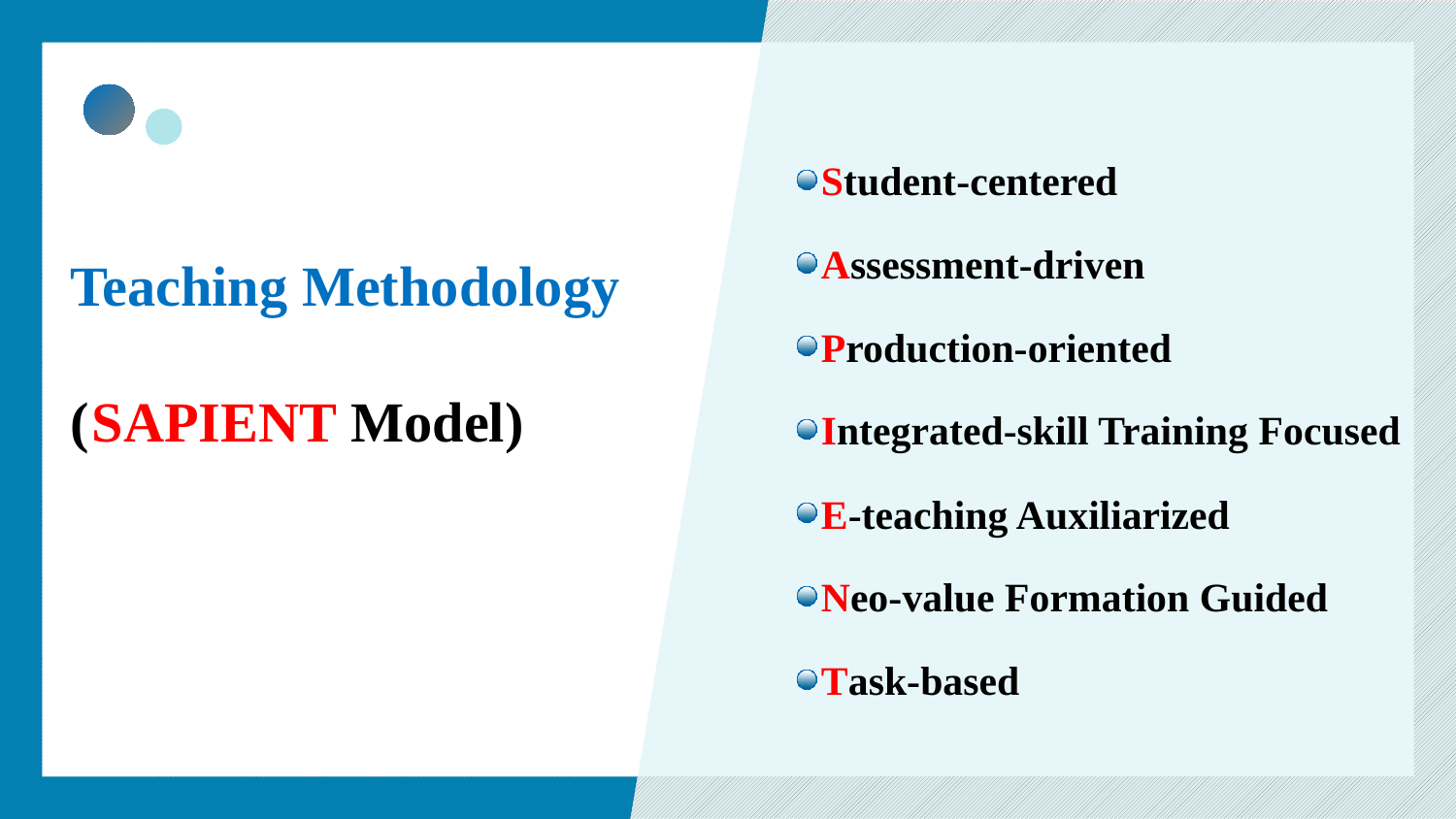

Student-centered
Assessment-driven
Production-oriented
Integrated-skill Training Focused
E-teaching Auxiliarized
Neo-value Formation Guided
Task-based
Teaching Methodology
(SAPIENT Model)